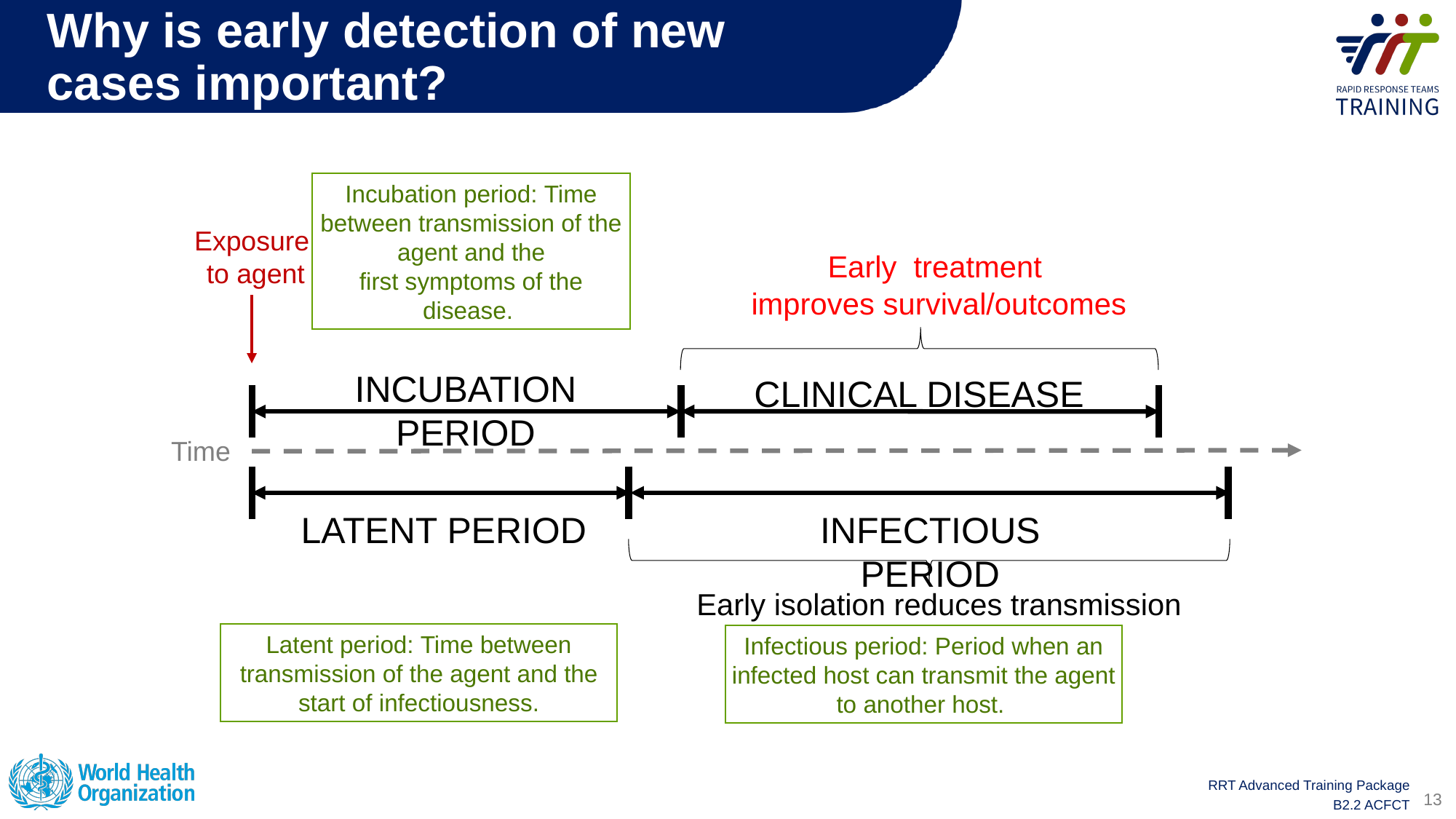

Why is early detection of new cases important?

Incubation period: Time between transmission of the agent and the first symptoms of the disease.
Exposure
 to agent
Early  treatment
improves survival/outcomes

INCUBATION PERIOD
CLINICAL DISEASE

Time

LATENT PERIOD
INFECTIOUS PERIOD
Early isolation reduces transmission
Latent period: Time between transmission of the agent and the start of infectiousness.​
Infectious period: Period when an infected host can transmit the agent to another host.